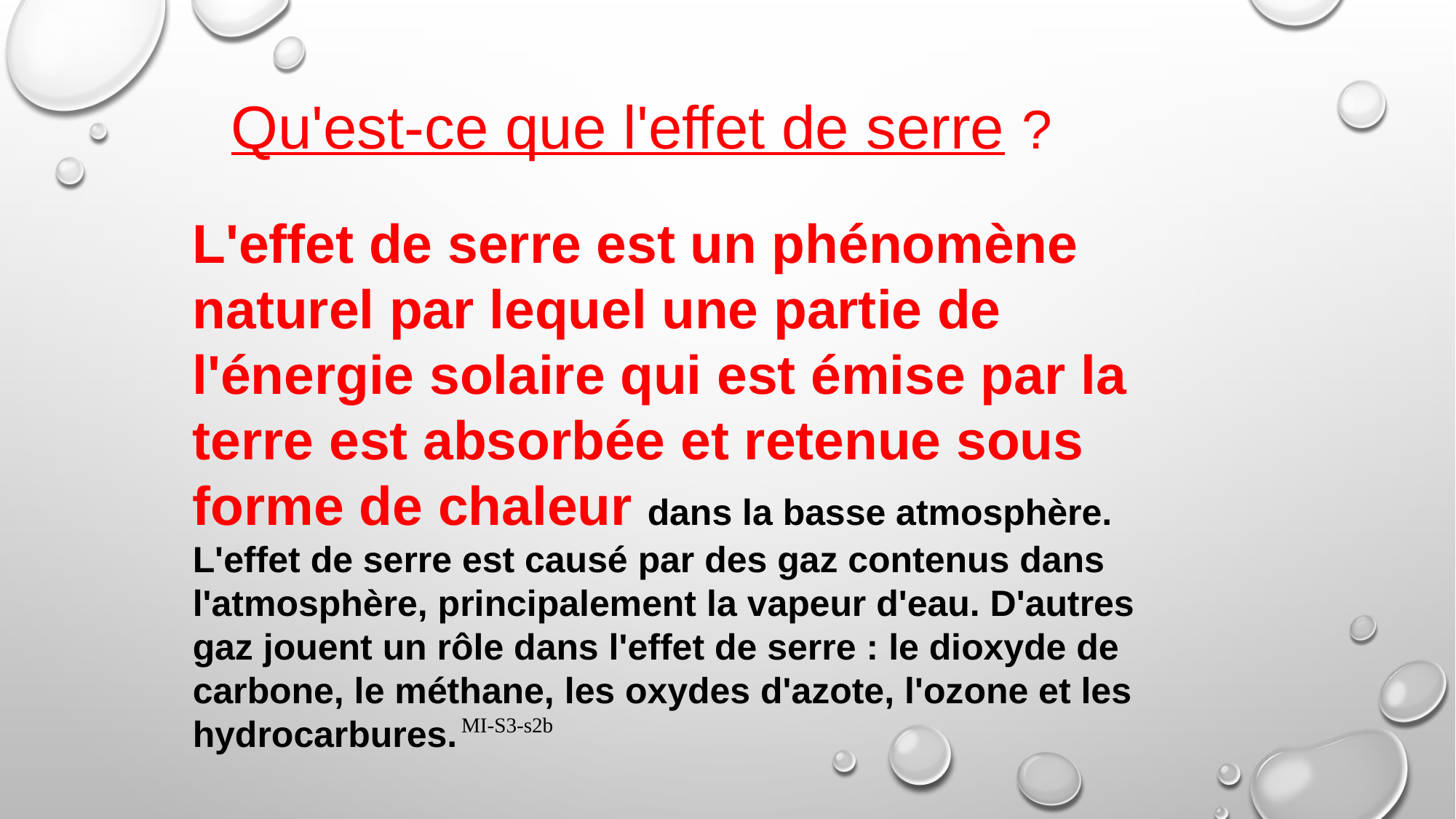

Qu'est-ce que l'effet de serre ?
L'effet de serre est un phénomène naturel par lequel une partie de l'énergie solaire qui est émise par la terre est absorbée et retenue sous forme de chaleur dans la basse atmosphère. L'effet de serre est causé par des gaz contenus dans l'atmosphère, principalement la vapeur d'eau. D'autres gaz jouent un rôle dans l'effet de serre : le dioxyde de carbone, le méthane, les oxydes d'azote, l'ozone et les hydrocarbures.
MI-S3-s2b